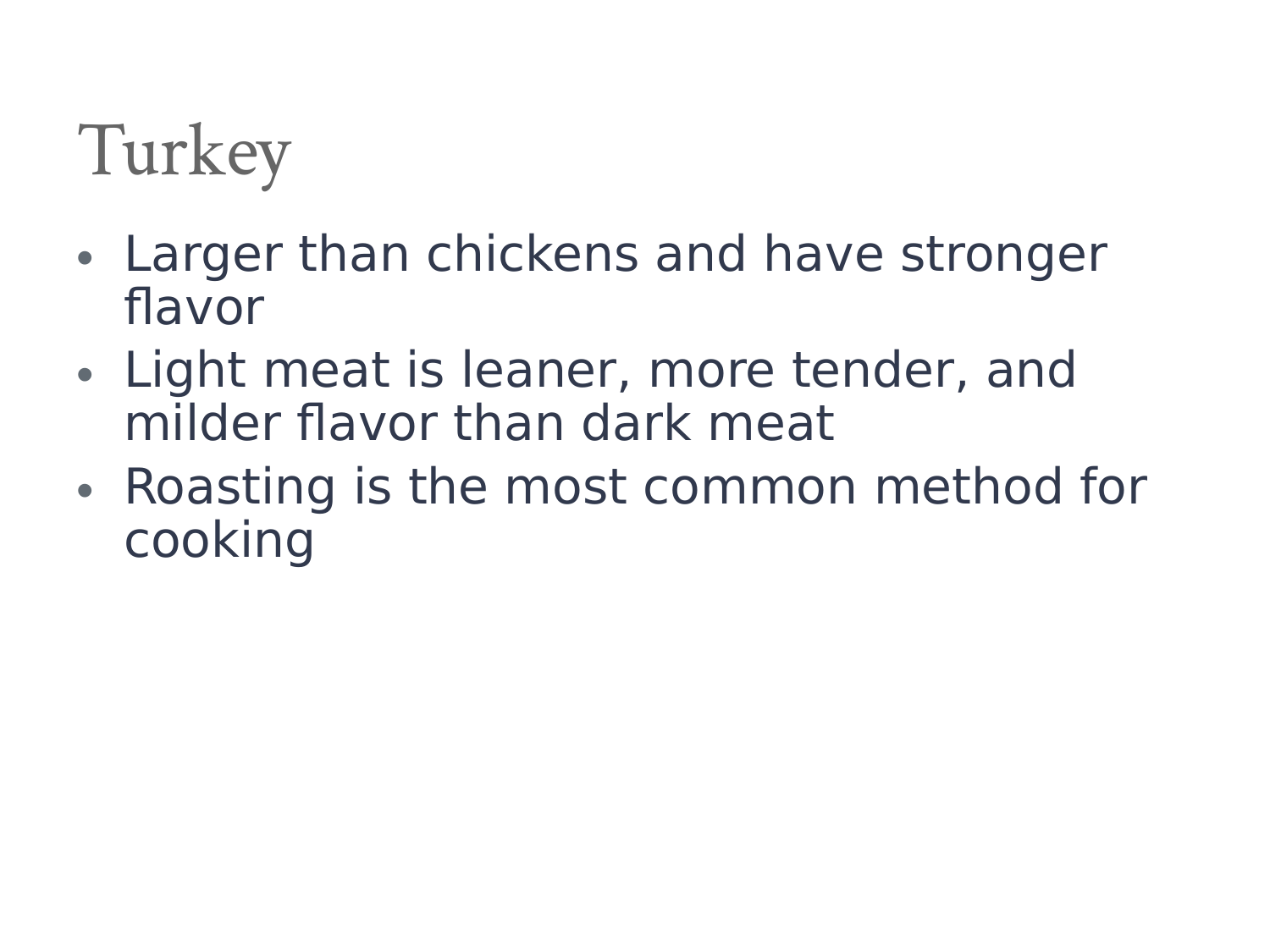

# Turkey
Larger than chickens and have stronger flavor
Light meat is leaner, more tender, and milder flavor than dark meat
Roasting is the most common method for cooking